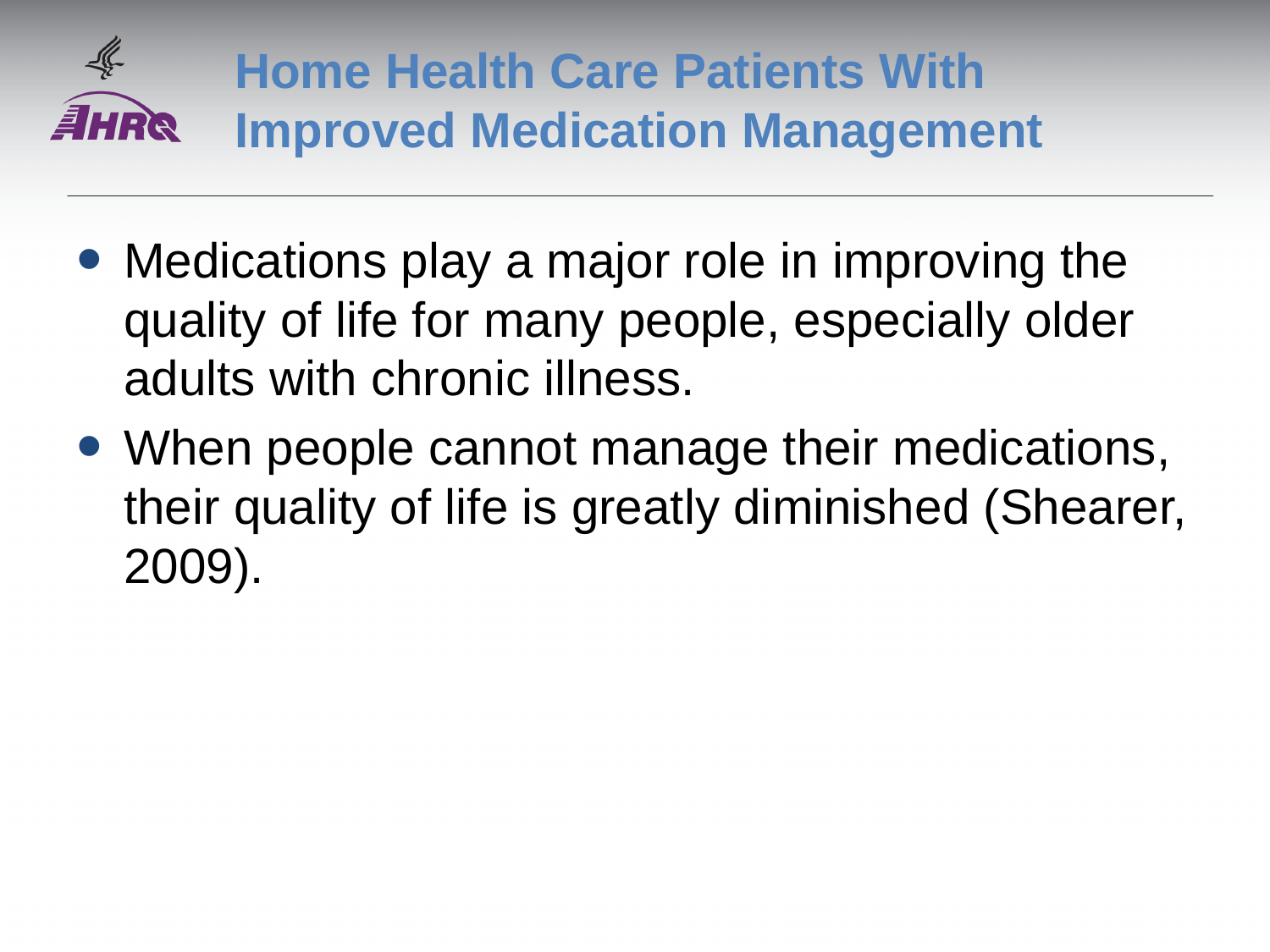

# Home Health Care Patients With Improved Medication Management
Medications play a major role in improving the quality of life for many people, especially older adults with chronic illness.
When people cannot manage their medications, their quality of life is greatly diminished (Shearer, 2009).